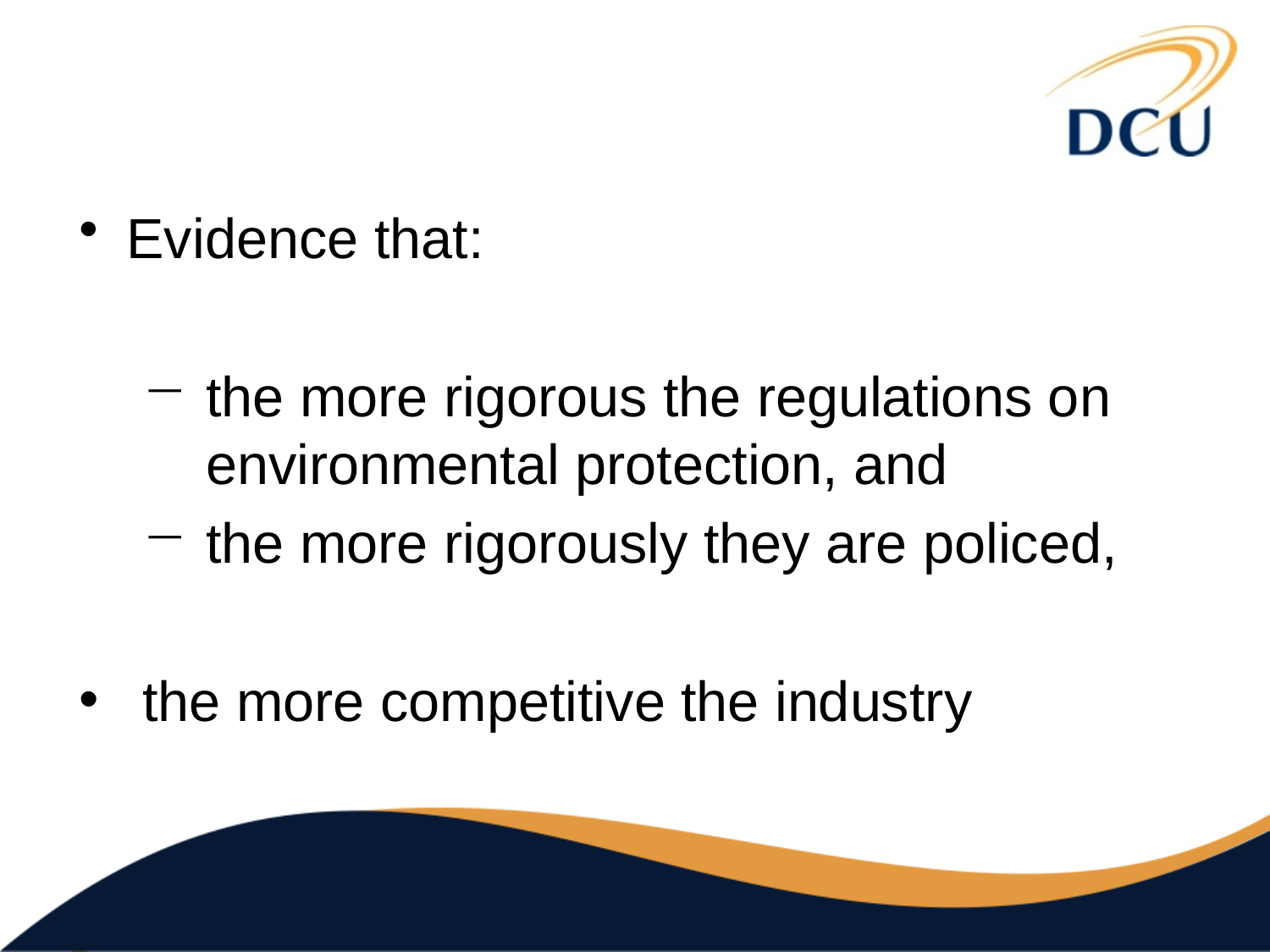

Evidence that:

the more rigorous the regulations on environmental protection, and
the more rigorously they are policed,

the more competitive the industry